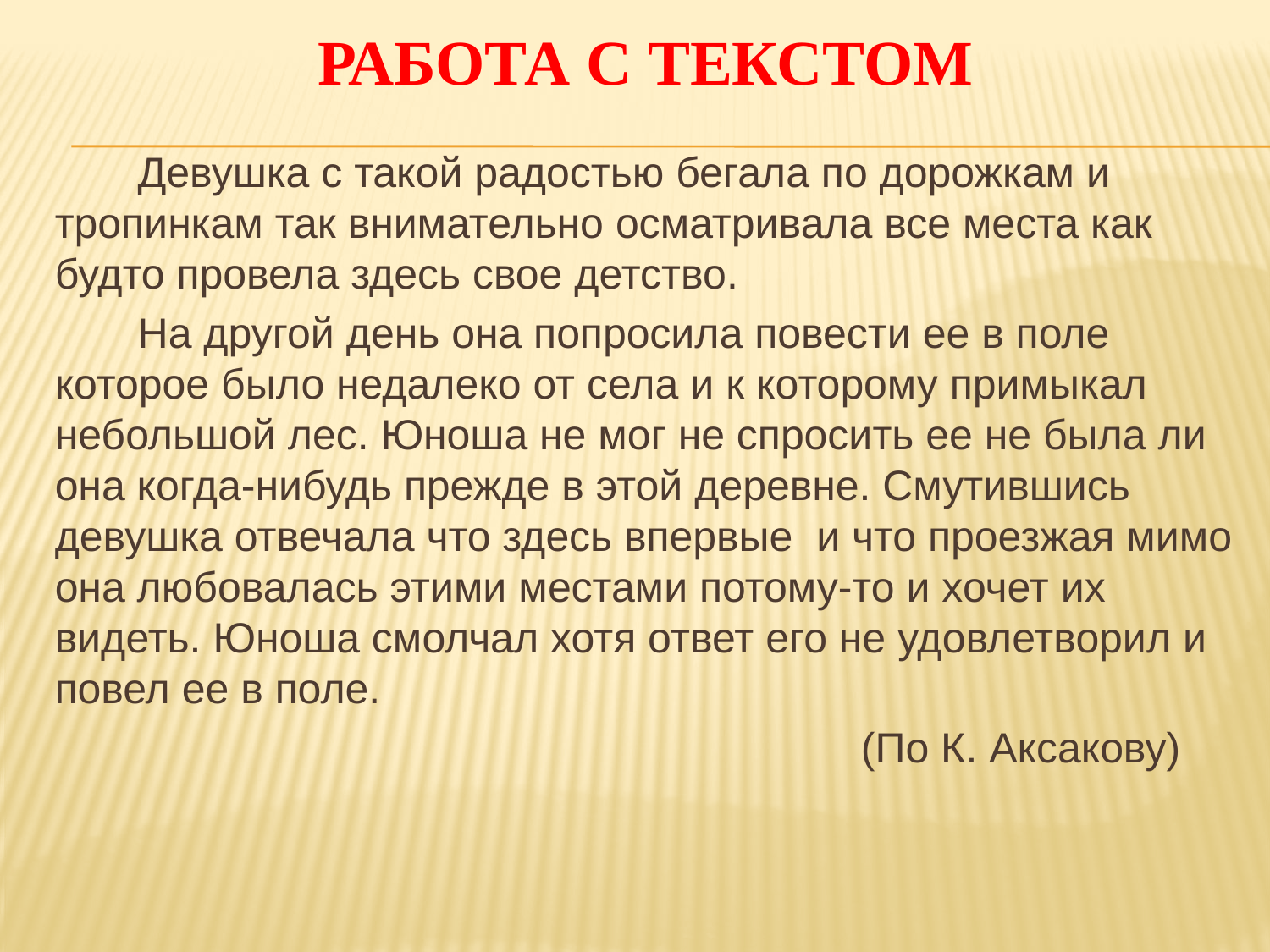

# Работа с текстом
       Девушка с такой радостью бегала по дорожкам и тропинкам так внимательно осматривала все места как будто провела здесь свое детство.
       На другой день она попросила повести ее в поле  которое было недалеко от села и к которому примыкал небольшой лес. Юноша не мог не спросить ее не была ли она когда-нибудь прежде в этой деревне. Смутившись девушка отвечала что здесь впервые  и что проезжая мимо она любовалась этими местами потому-то и хочет их видеть. Юноша смолчал хотя ответ его не удовлетворил и повел ее в поле.
                                                                    (По К. Аксакову)